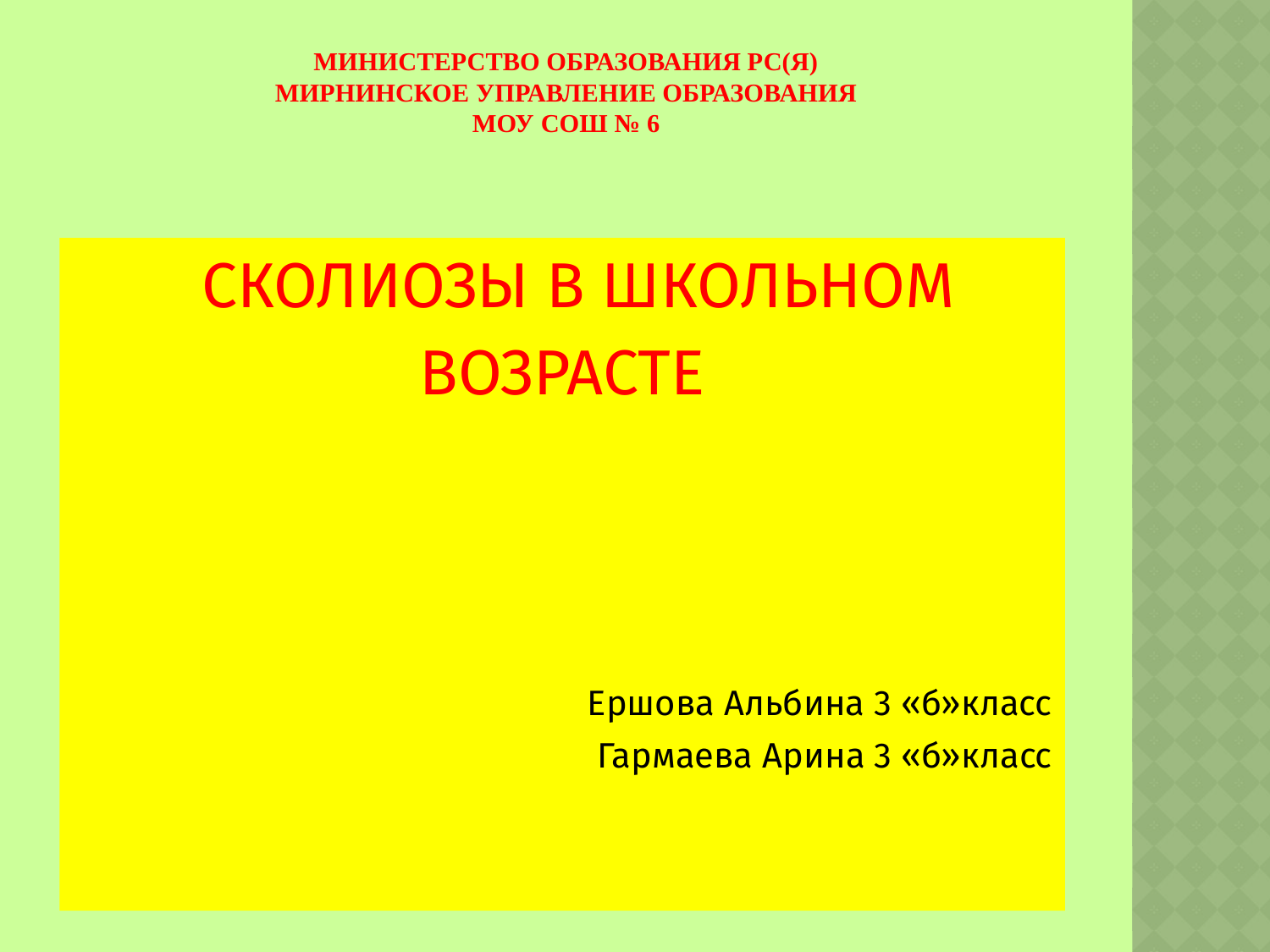

# МИНИСТЕРСТВО ОБРАЗОВАНИЯ РС(Я) МИРНИНСКОЕ УПРАВЛЕНИЕ ОБРАЗОВАНИЯ МОУ СОШ № 6
    СКОЛИОЗЫ В ШКОЛЬНОМ
ВОЗРАСТЕ

Ершова Альбина 3 «б»класс
Гармаева Арина 3 «б»класс